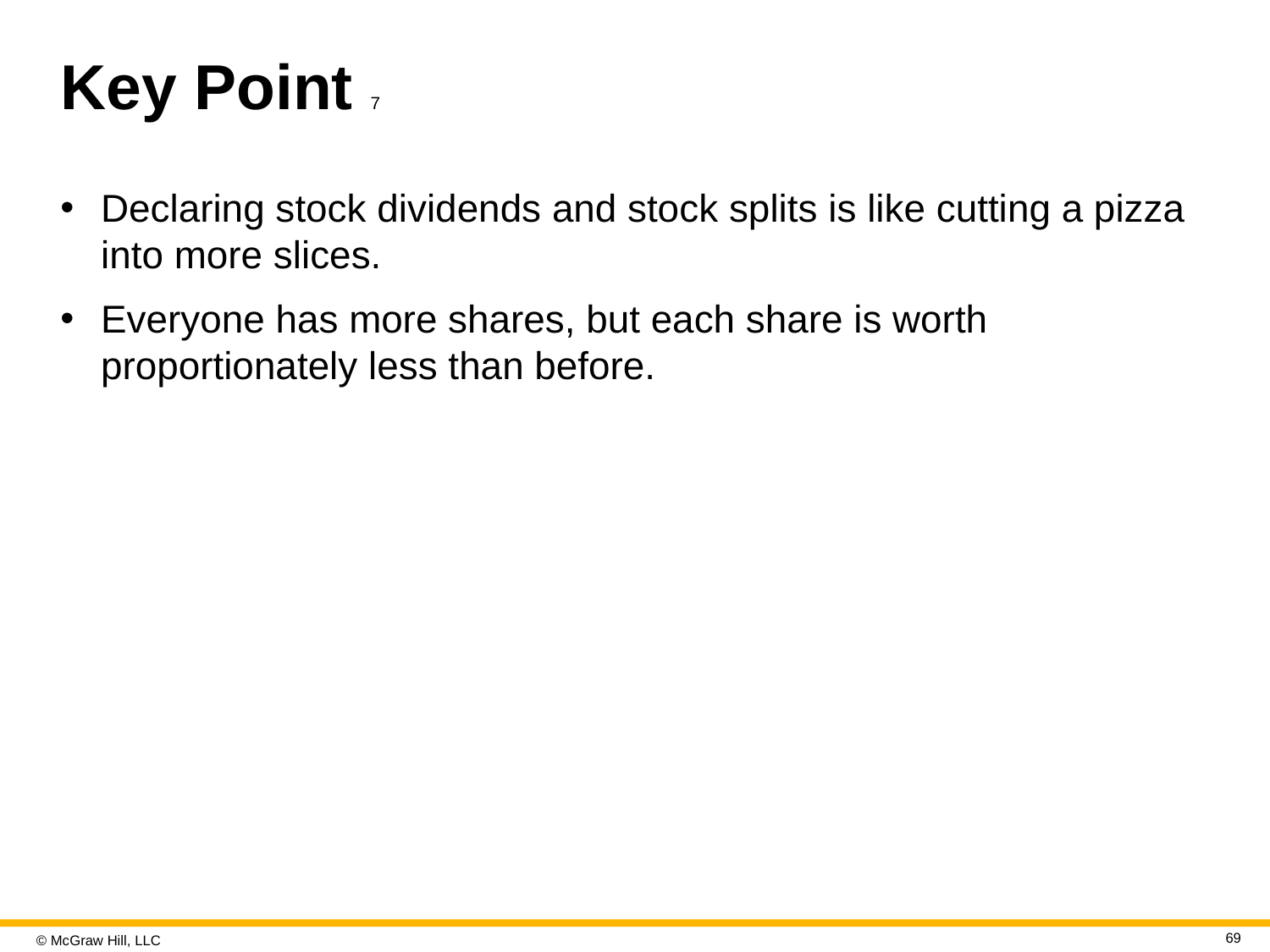

# Key Point 7
Declaring stock dividends and stock splits is like cutting a pizza into more slices.
Everyone has more shares, but each share is worth proportionately less than before.
69